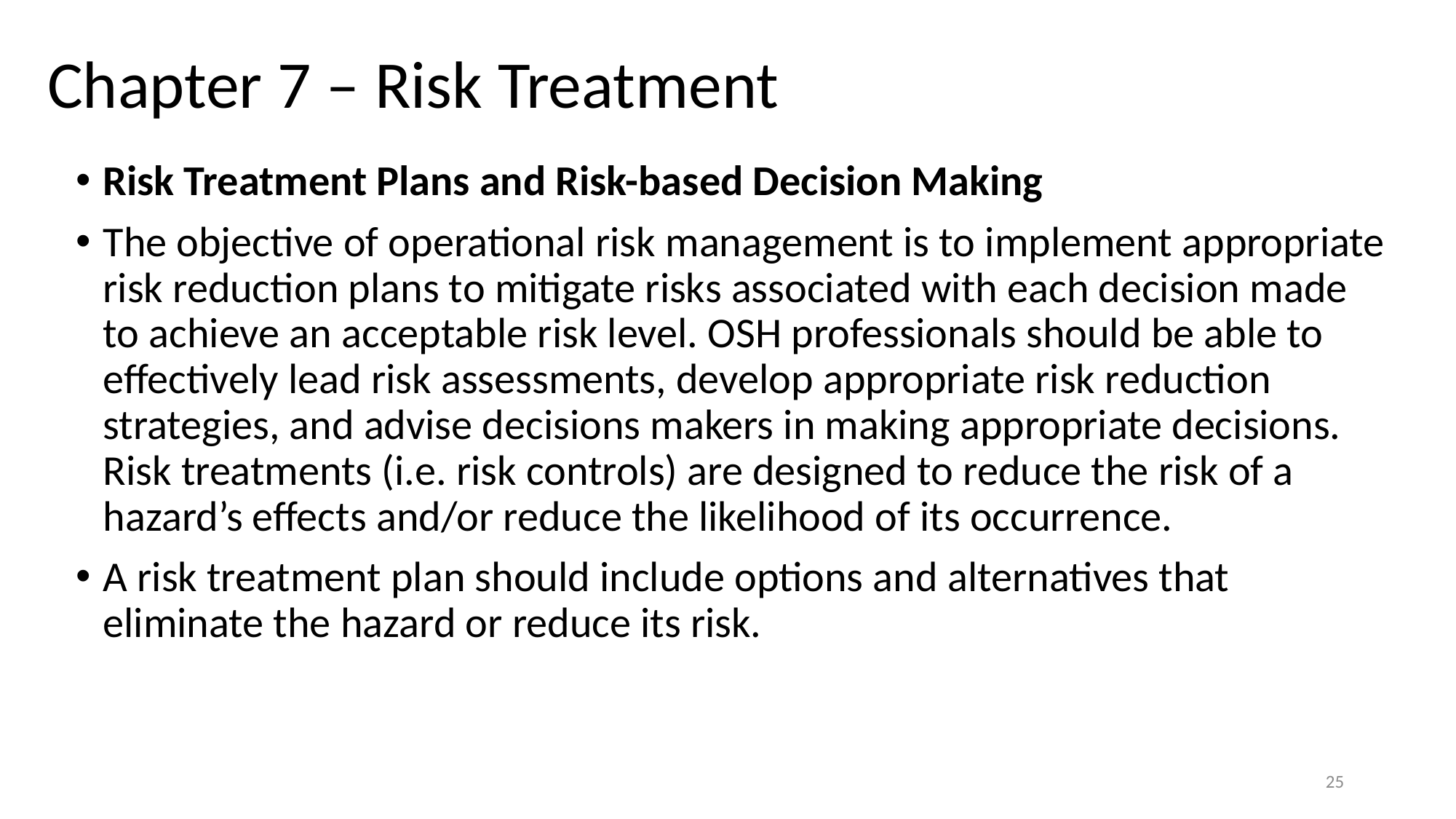

# Chapter 7 – Risk Treatment
Risk Treatment Plans and Risk-based Decision Making
The objective of operational risk management is to implement appropriate risk reduction plans to mitigate risks associated with each decision made to achieve an acceptable risk level. OSH professionals should be able to effectively lead risk assessments, develop appropriate risk reduction strategies, and advise decisions makers in making appropriate decisions.  Risk treatments (i.e. risk controls) are designed to reduce the risk of a hazard’s effects and/or reduce the likelihood of its occurrence.
A risk treatment plan should include options and alternatives that eliminate the hazard or reduce its risk.
25